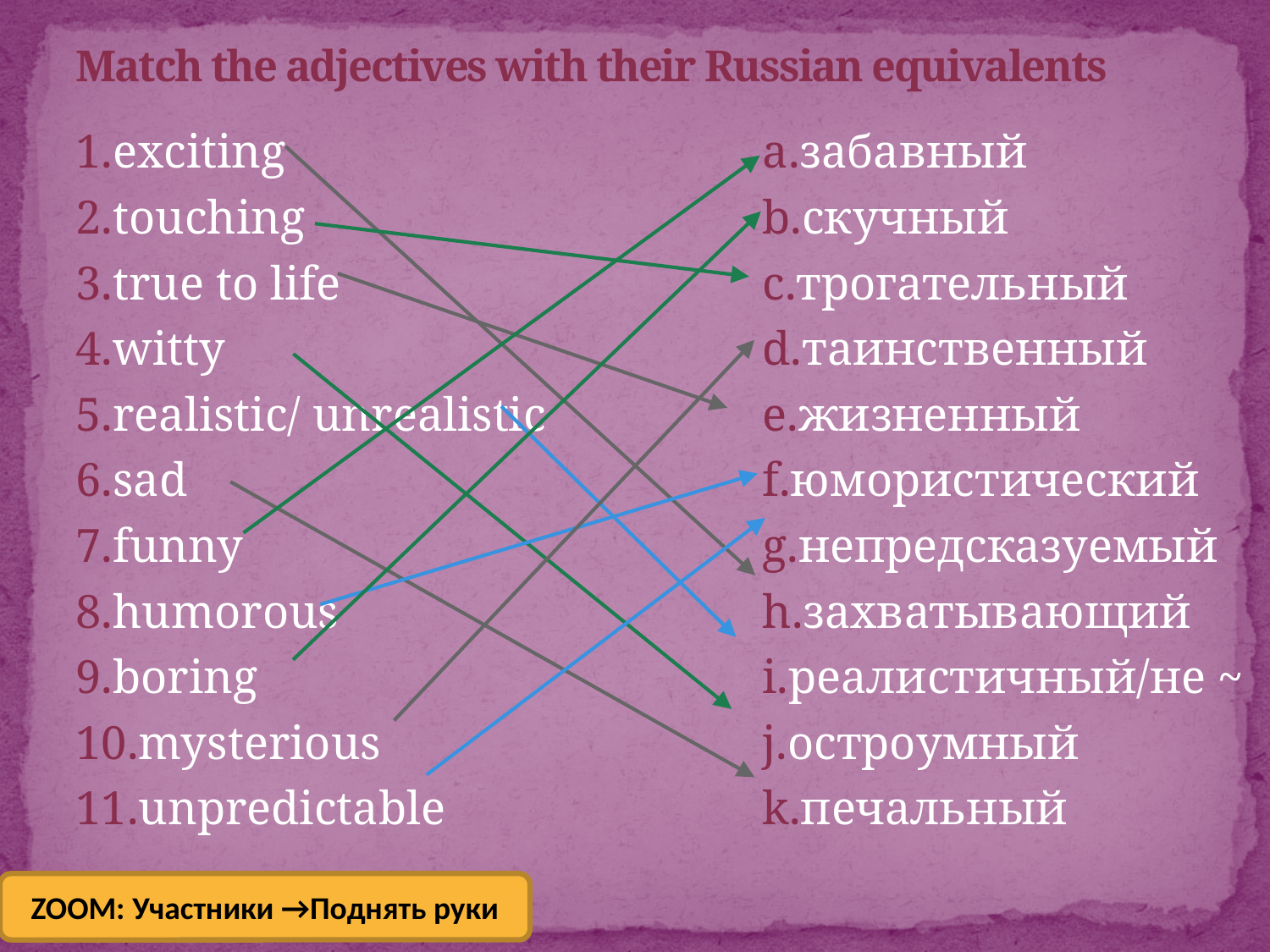

# Match the adjectives with their Russian equivalents
1.exciting
2.touching
3.true to life
4.witty
5.realistic/ unrealistic
6.sad
7.funny
8.humorous
9.boring
10.mysterious
11.unpredictable

a.забавный
b.скучный
c.трогательный
d.таинственный
e.жизненный
f.юмористический
g.непредсказуемый
h.захватывающий
i.реалистичный/не ~
j.остроумный
k.печальный

ZOOM: Участники →Поднять руки